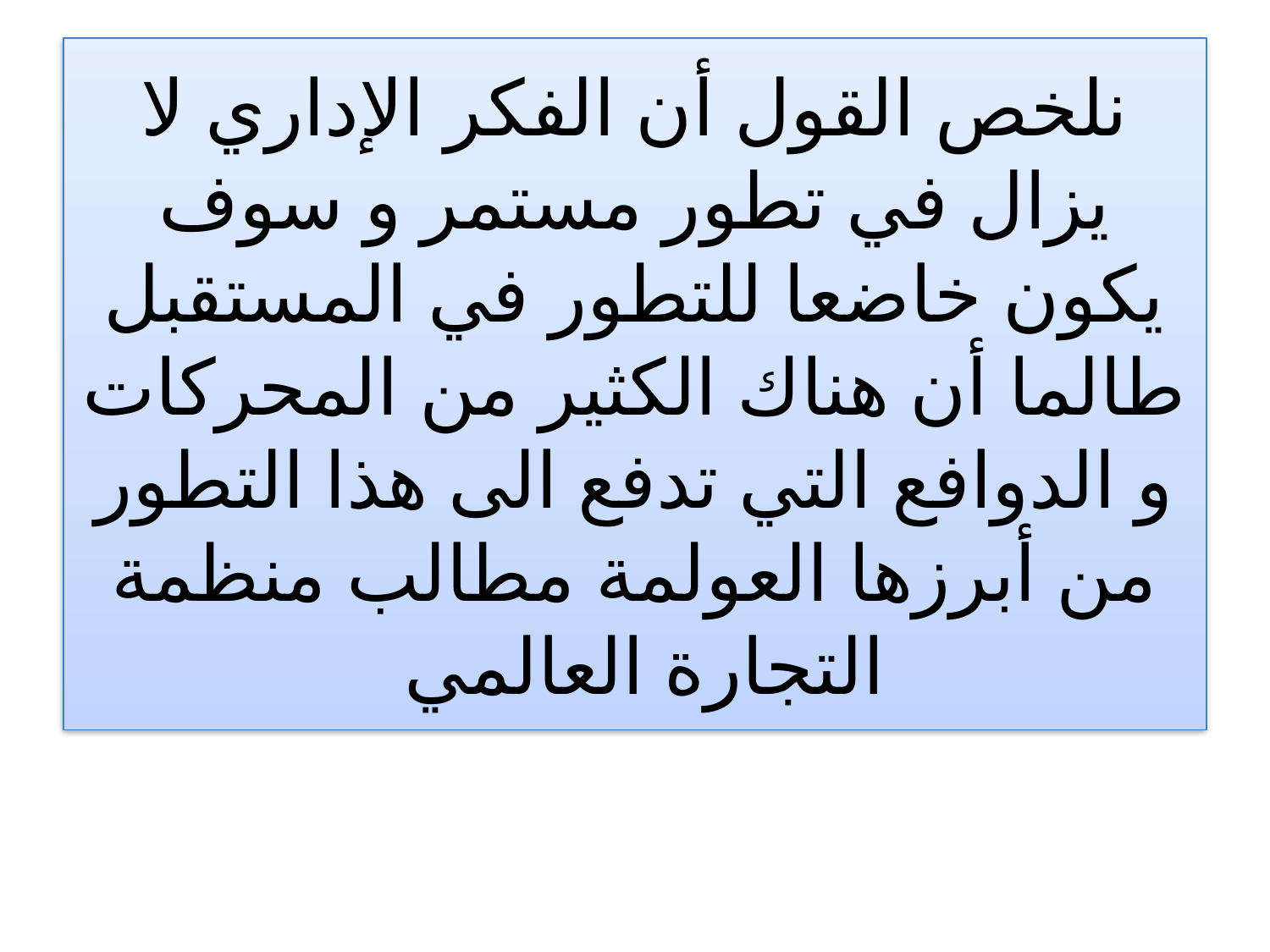

# نلخص القول أن الفكر الإداري لا يزال في تطور مستمر و سوف يكون خاضعا للتطور في المستقبل طالما أن هناك الكثير من المحركات و الدوافع التي تدفع الى هذا التطور من أبرزها العولمة مطالب منظمة التجارة العالمي